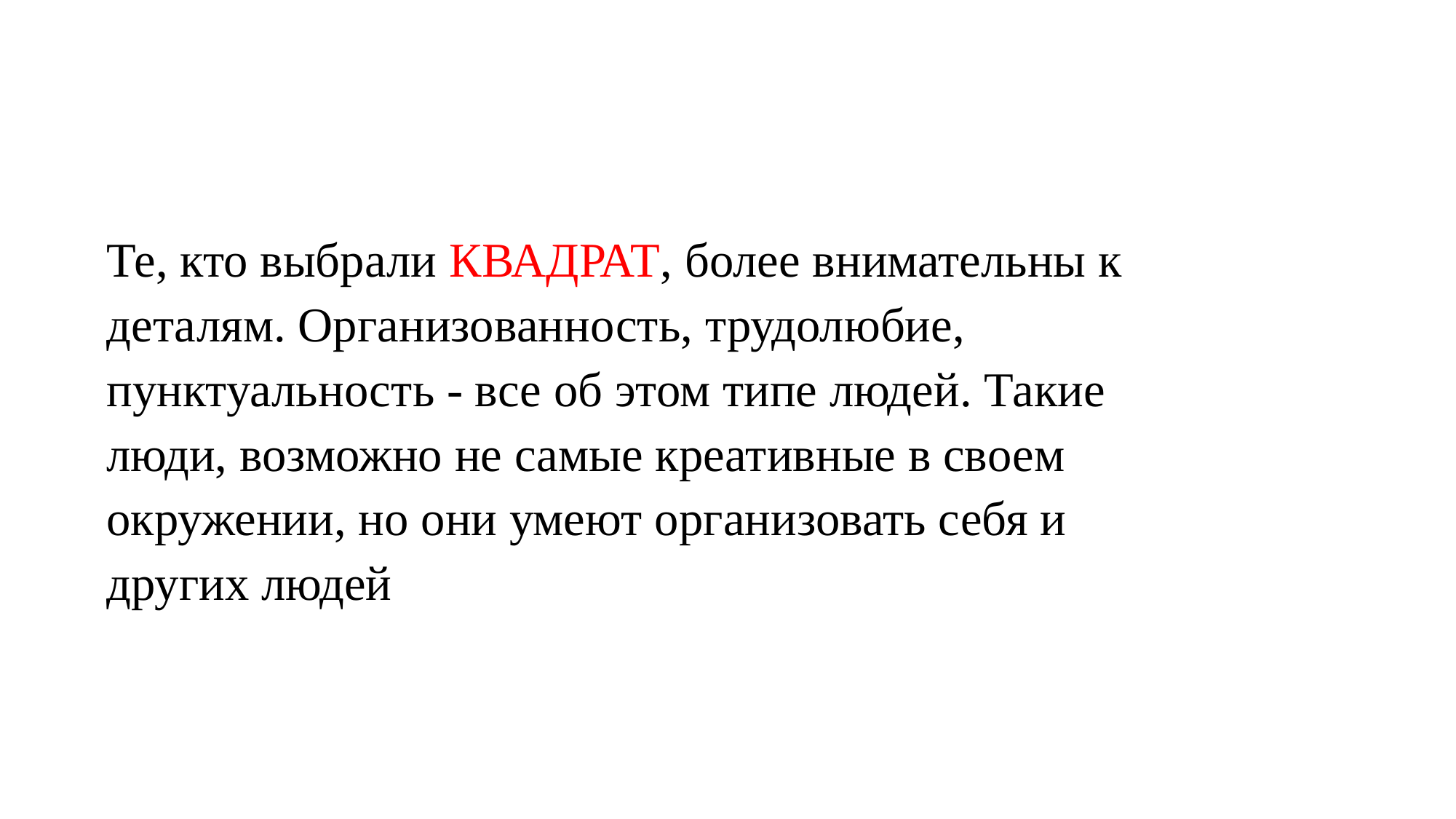

Те, кто выбрали КВАДРАТ, более внимательны к деталям. Организованность, трудолюбие, пунктуальность - все об этом типе людей. Такие люди, возможно не самые креативные в своем окружении, но они умеют организовать себя и других людей